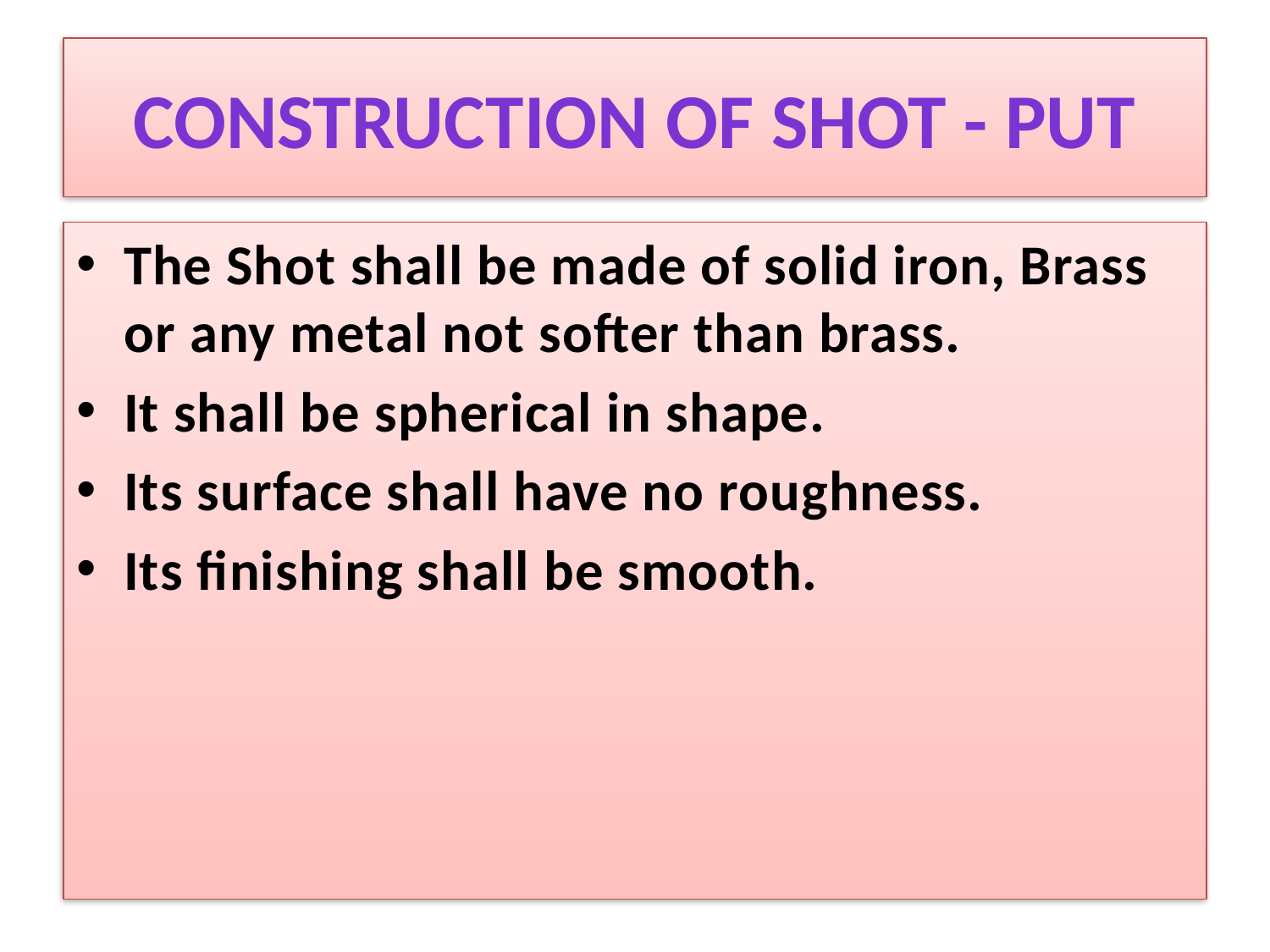

# Construction of Shot - Put
The Shot shall be made of solid iron, Brass or any metal not softer than brass.
It shall be spherical in shape.
Its surface shall have no roughness.
Its finishing shall be smooth.